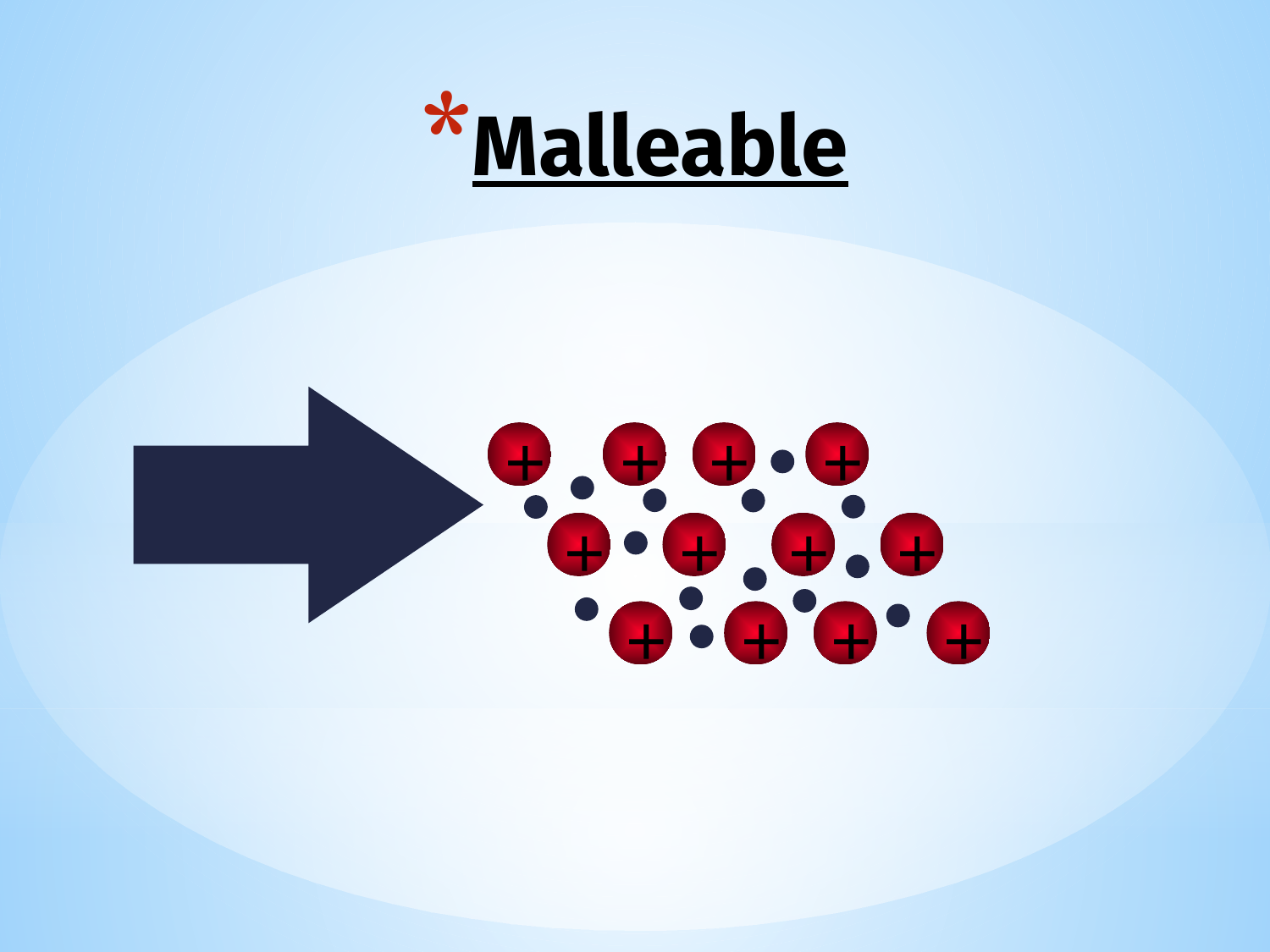

# Malleable

+

+

+

+

+

+

+

+

+

+

+

+